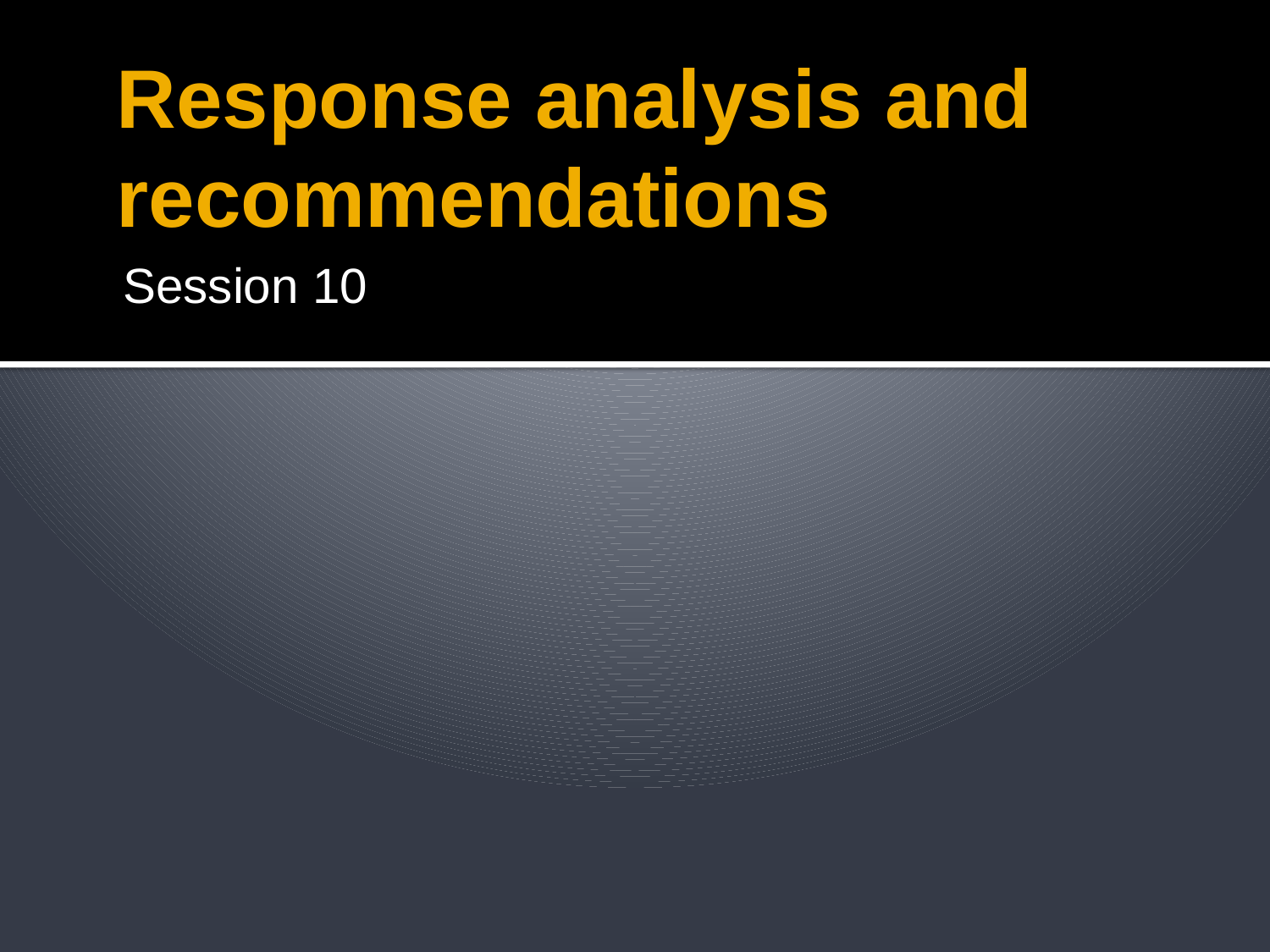

# Response analysis and recommendations
Session 10